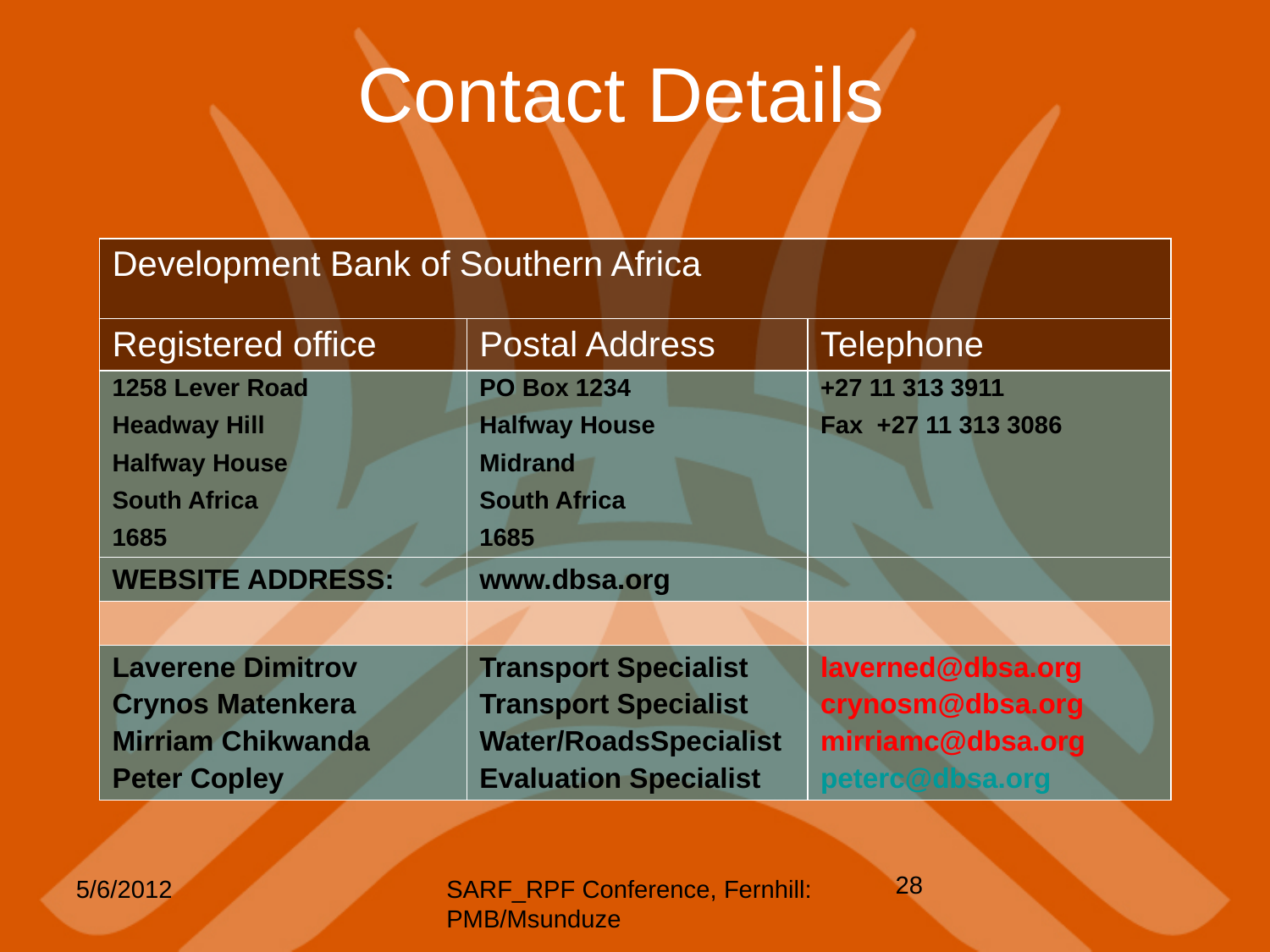

# Contact Details
| Development Bank of Southern Africa |  |  |
| --- | --- | --- |
| Registered office | Postal Address | Telephone |
| 1258 Lever Road Headway Hill Halfway House South Africa 1685 | PO Box 1234 Halfway House Midrand South Africa 1685 | +27 11 313 3911 Fax +27 11 313 3086 |
| WEBSITE ADDRESS: | www.dbsa.org |  |
|  |  |  |
| Laverene Dimitrov Crynos Matenkera Mirriam Chikwanda Peter Copley | Transport Specialist Transport Specialist Water/RoadsSpecialist Evaluation Specialist | laverned@dbsa.org crynosm@dbsa.org mirriamc@dbsa.org peterc@dbsa.org |
28
5/6/2012
SARF_RPF Conference, Fernhill: PMB/Msunduze